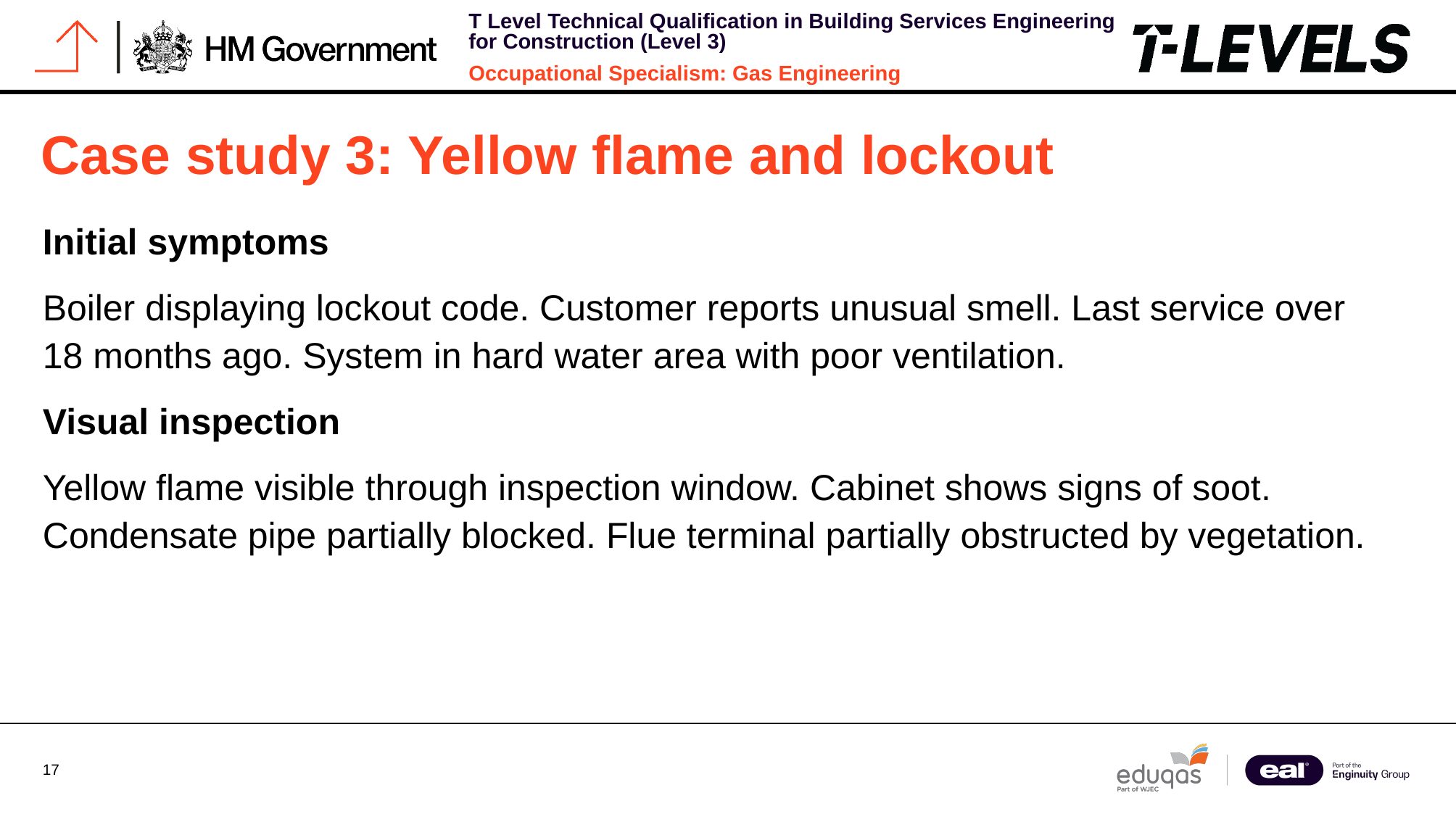

# Case study 3: Yellow flame and lockout
Initial symptoms
Boiler displaying lockout code. Customer reports unusual smell. Last service over 18 months ago. System in hard water area with poor ventilation.
Visual inspection
Yellow flame visible through inspection window. Cabinet shows signs of soot. Condensate pipe partially blocked. Flue terminal partially obstructed by vegetation.